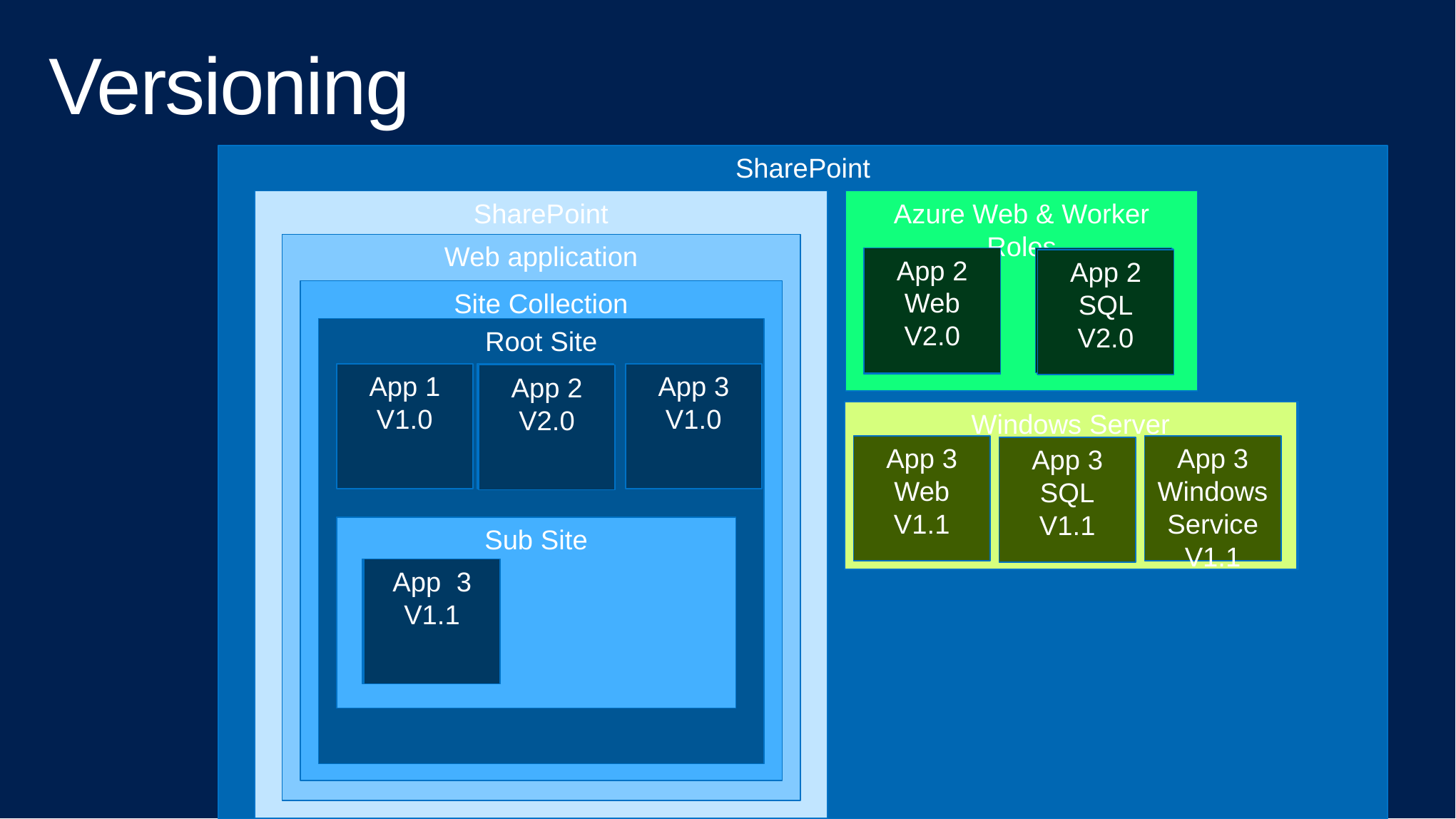

# Versioning
SharePoint
SharePoint
Azure Web & Worker Roles
Web application
App 2
SQL
V1.1
App 2
Web
V2.0
App 2
Web
V1.1
App 2
SQL
V1.0
App 2
Web
V1.0
App 2
SQL
V2.0
Site Collection
Root Site
App 1
V1.0
App 2
V1.0
App 3
V1.0
App 2
V2.0
Windows Server
Windows Server
App 3
Web
V1.1
App 3
Web v1
App 3
Windows Service
V1.1
App 3
Windows Service v1
App 3
SQL
V1.1
App 3
SQL v1
Sub Site
App  3
V1.0
App  3
V1.1
© 2011 AvePoint, Inc. All rights reserved. No part of this may be reproduced, stored in a retrieval system, or transmitted in any form or by any means, without the prior written consent of AvePoint, Inc.
© 2011 AvePoint, Inc. All rights reserved. No part of this may be reproduced, stored in a retrieval system, or transmitted in any form or by any means, without the prior written consent of AvePoint, Inc.
© 2011 AvePoint, Inc. All rights reserved. No part of this may be reproduced, stored in a retrieval system, or transmitted in any form or by any means, without the prior written consent of AvePoint, Inc.